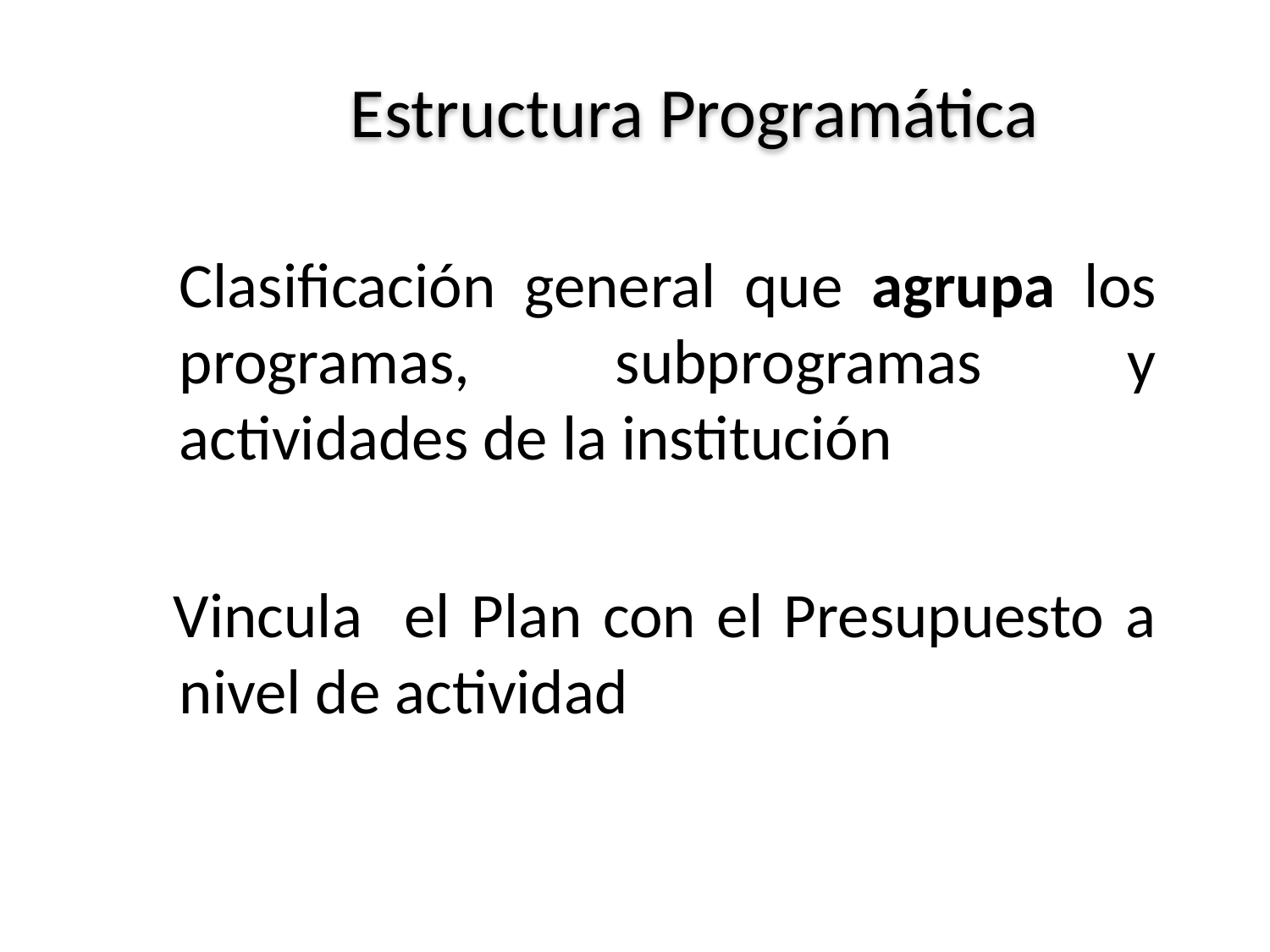

Estructura Programática
	Clasificación general que agrupa los programas, subprogramas y actividades de la institución

  Vincula  el Plan con el Presupuesto a nivel de actividad